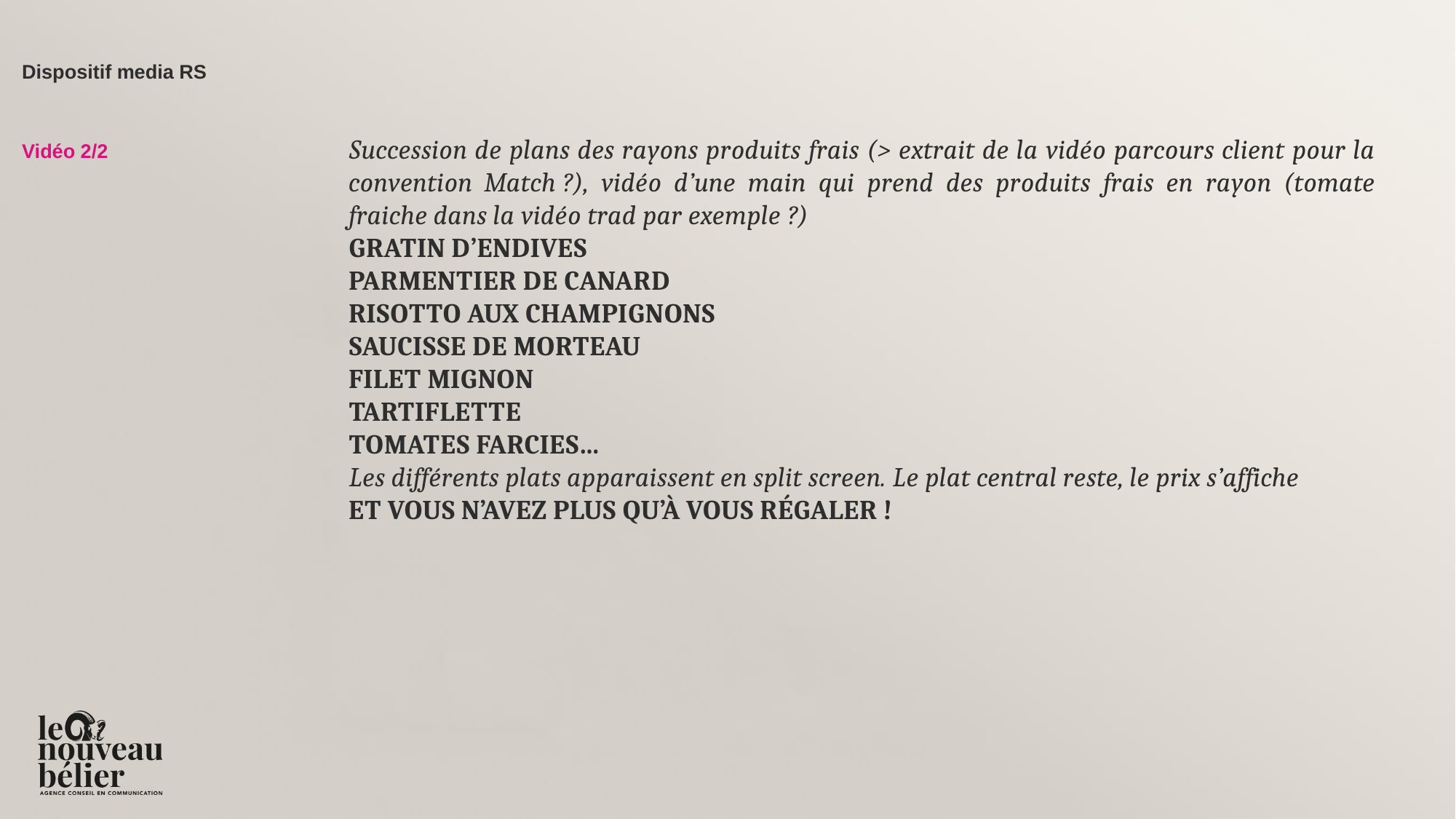

Dispositif media RS
Succession de plans des rayons produits frais (> extrait de la vidéo parcours client pour la convention Match ?), vidéo d’une main qui prend des produits frais en rayon (tomate fraiche dans la vidéo trad par exemple ?)
GRATIN D’ENDIVES
PARMENTIER DE CANARD
RISOTTO AUX CHAMPIGNONS
SAUCISSE DE MORTEAU
FILET MIGNON
TARTIFLETTE
TOMATES FARCIES…
Les différents plats apparaissent en split screen. Le plat central reste, le prix s’affiche
ET VOUS N’AVEZ PLUS QU’À VOUS RÉGALER !

Vidéo 2/2